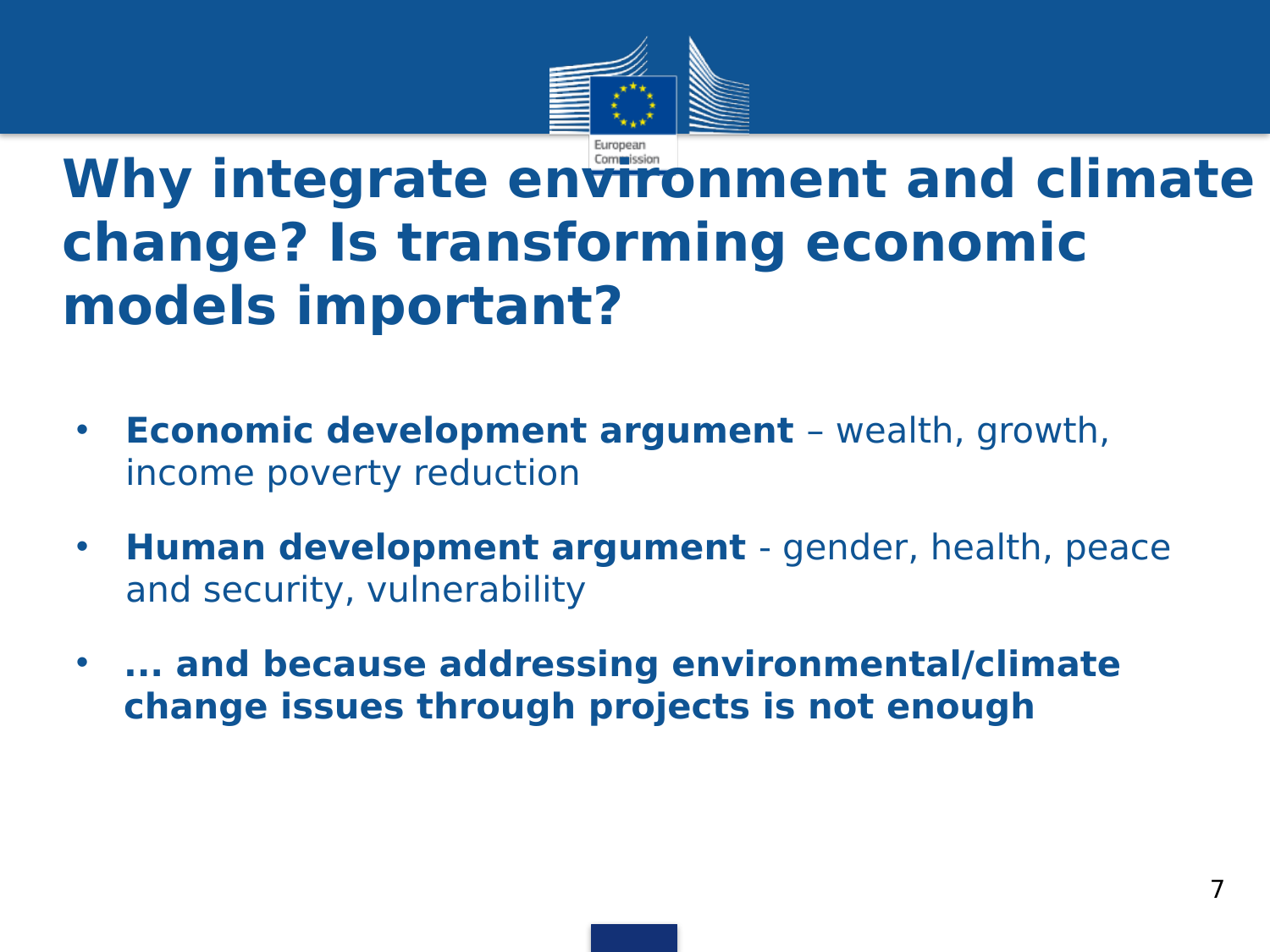

# Why integrate environment and climate change? Is transforming economic models important?
Economic development argument – wealth, growth, income poverty reduction
Human development argument - gender, health, peace and security, vulnerability
... and because addressing environmental/climate change issues through projects is not enough
7